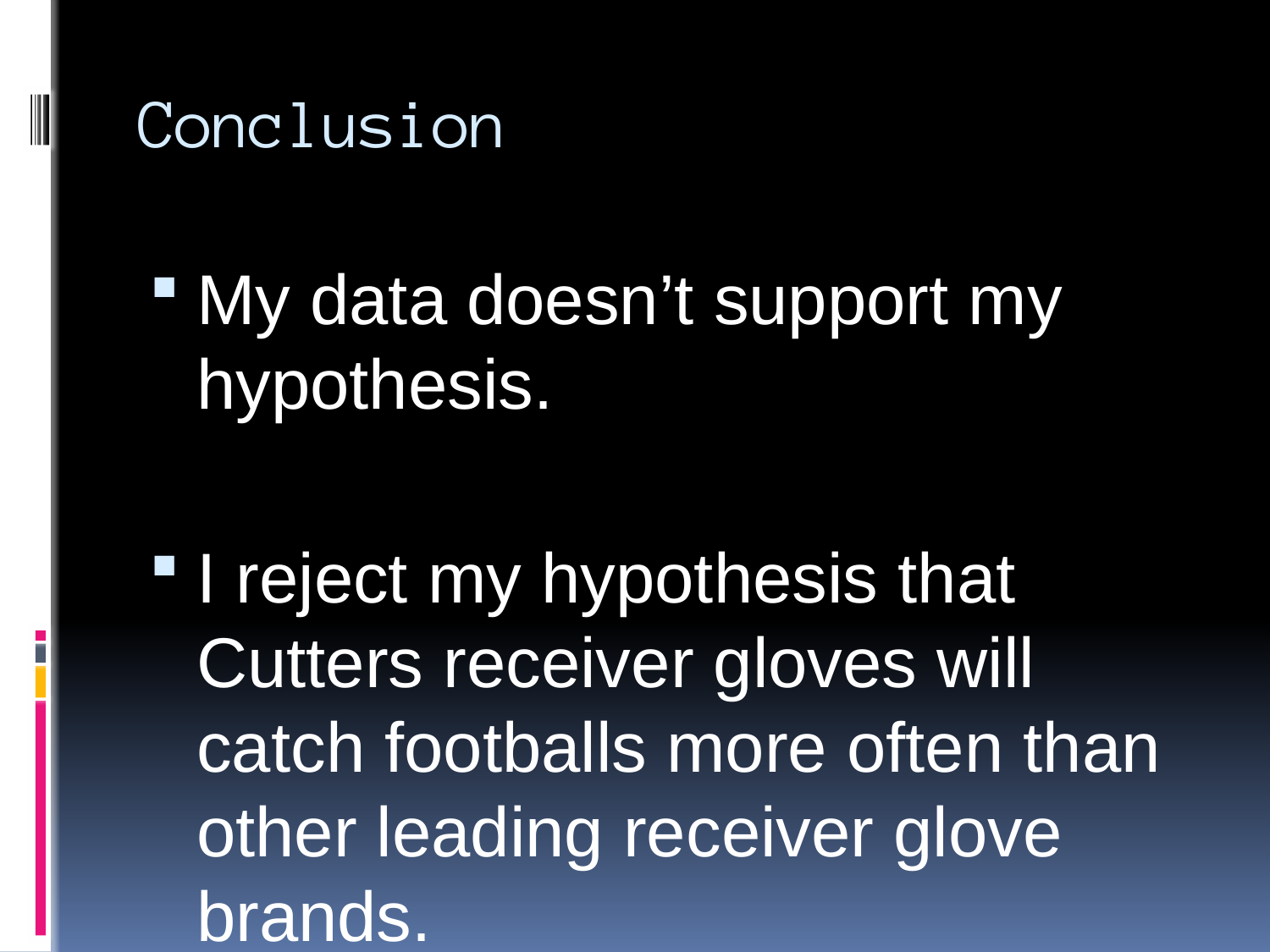

# Conclusion
My data doesn’t support my hypothesis.

I reject my hypothesis that Cutters receiver gloves will catch footballs more often than other leading receiver glove brands.